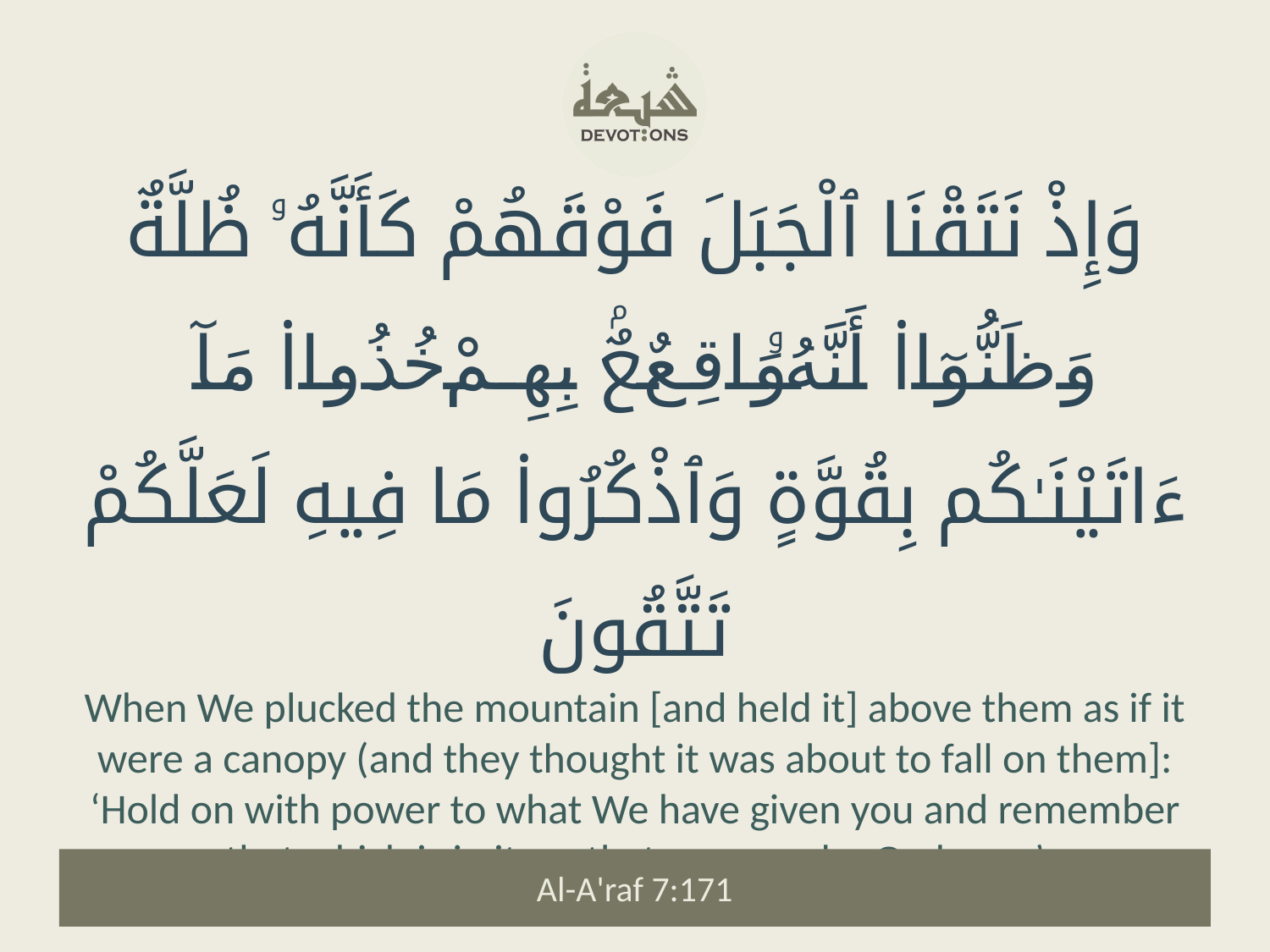

وَإِذْ نَتَقْنَا ٱلْجَبَلَ فَوْقَهُمْ كَأَنَّهُۥ ظُلَّةٌ وَظَنُّوٓا۟ أَنَّهُۥ وَاقِعٌۢ بِهِمْ خُذُوا۟ مَآ ءَاتَيْنَـٰكُم بِقُوَّةٍ وَٱذْكُرُوا۟ مَا فِيهِ لَعَلَّكُمْ تَتَّقُونَ
When We plucked the mountain [and held it] above them as if it were a canopy (and they thought it was about to fall on them]: ‘Hold on with power to what We have given you and remember that which is in it, so that you may be Godwary.’
Al-A'raf 7:171